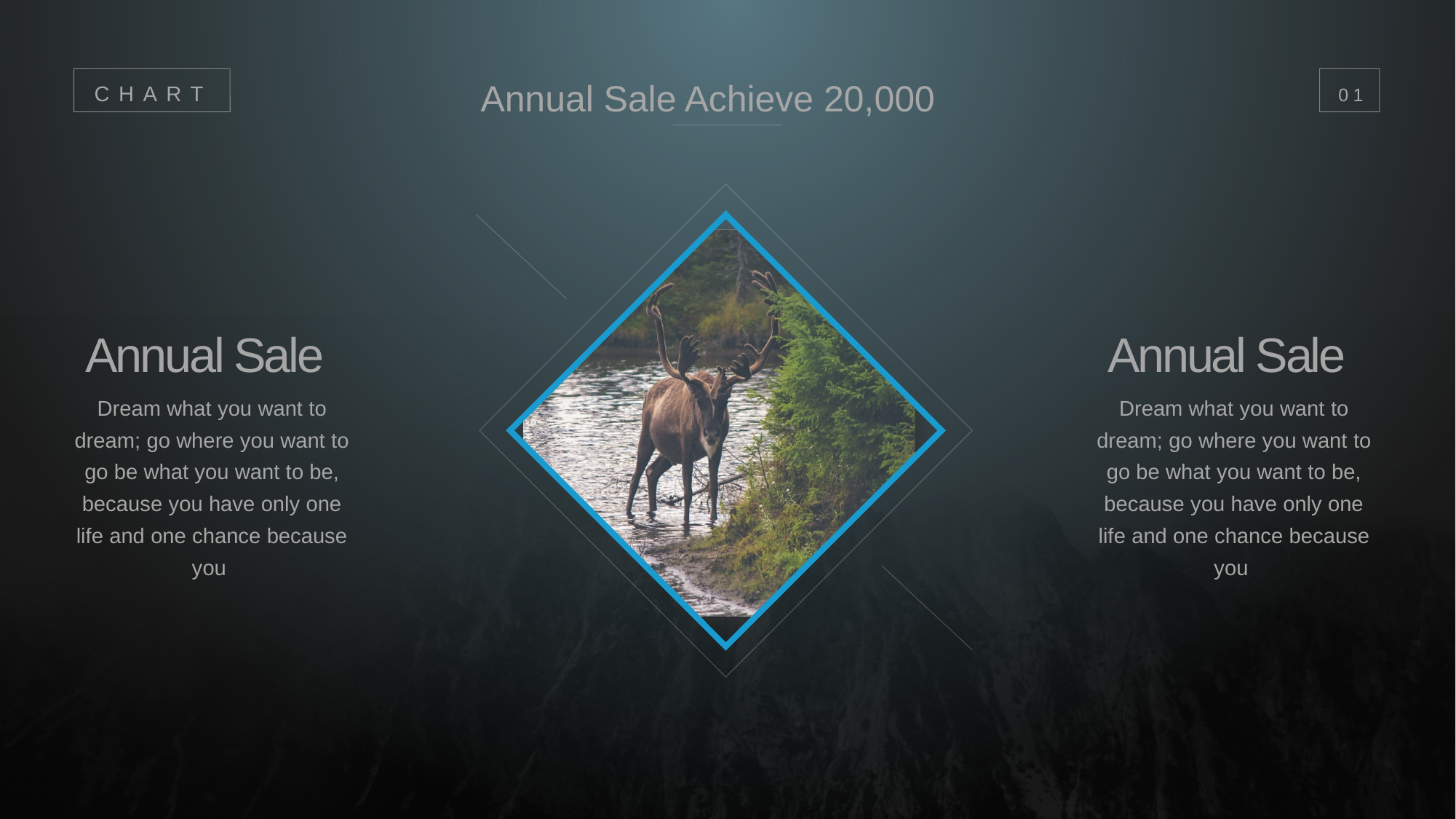

Annual Sale Achieve 20,000
CHART

01

Annual Sale
Dream what you want to dream; go where you want to go be what you want to be, because you have only one life and one chance because you
Annual Sale
Dream what you want to dream; go where you want to go be what you want to be, because you have only one life and one chance because you